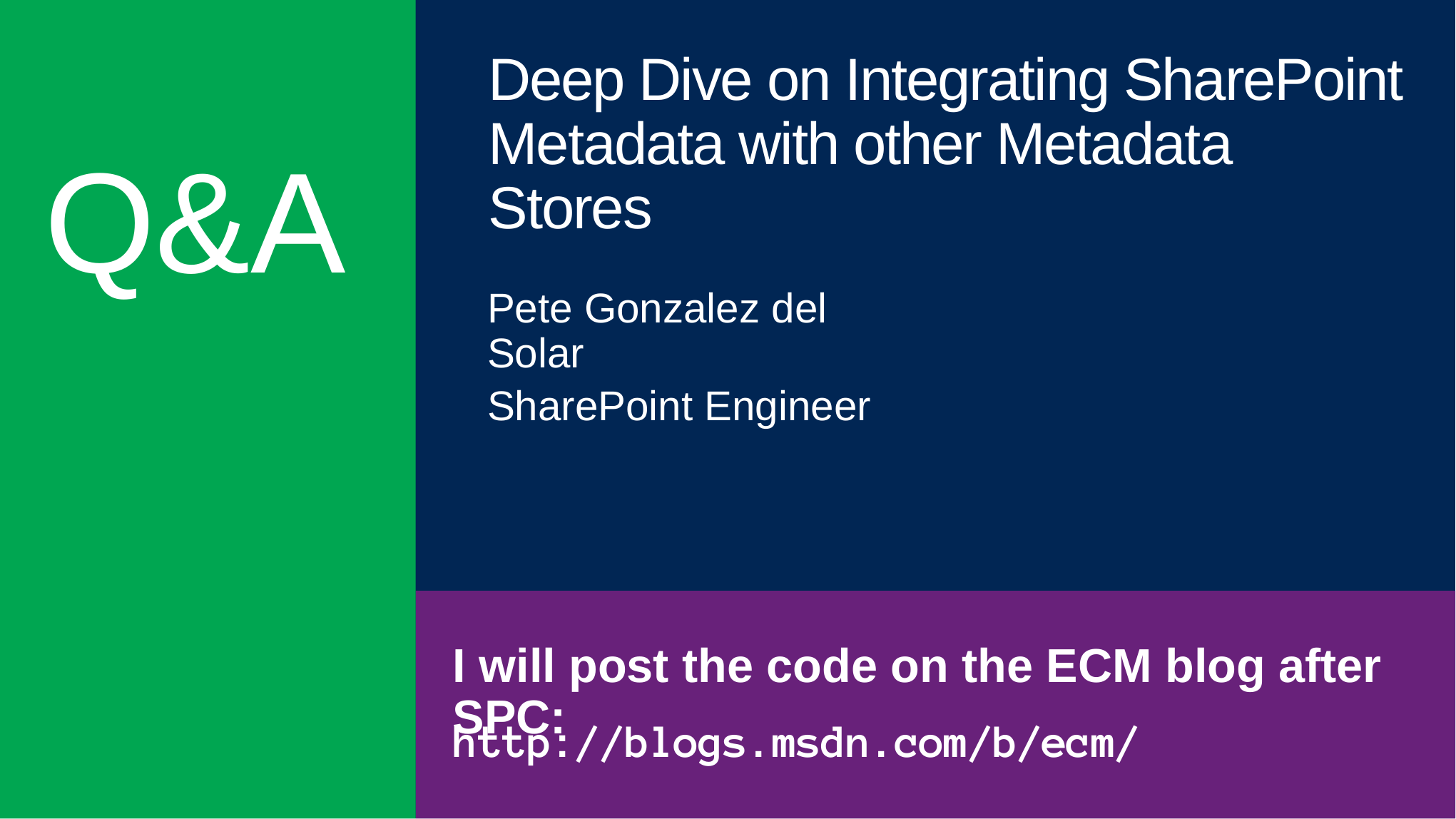

Deep Dive on Integrating SharePoint Metadata with other Metadata Stores
Q&A
Pete Gonzalez del Solar
SharePoint Engineer

I will post the code on the ECM blog after SPC:
http://blogs.msdn.com/b/ecm/